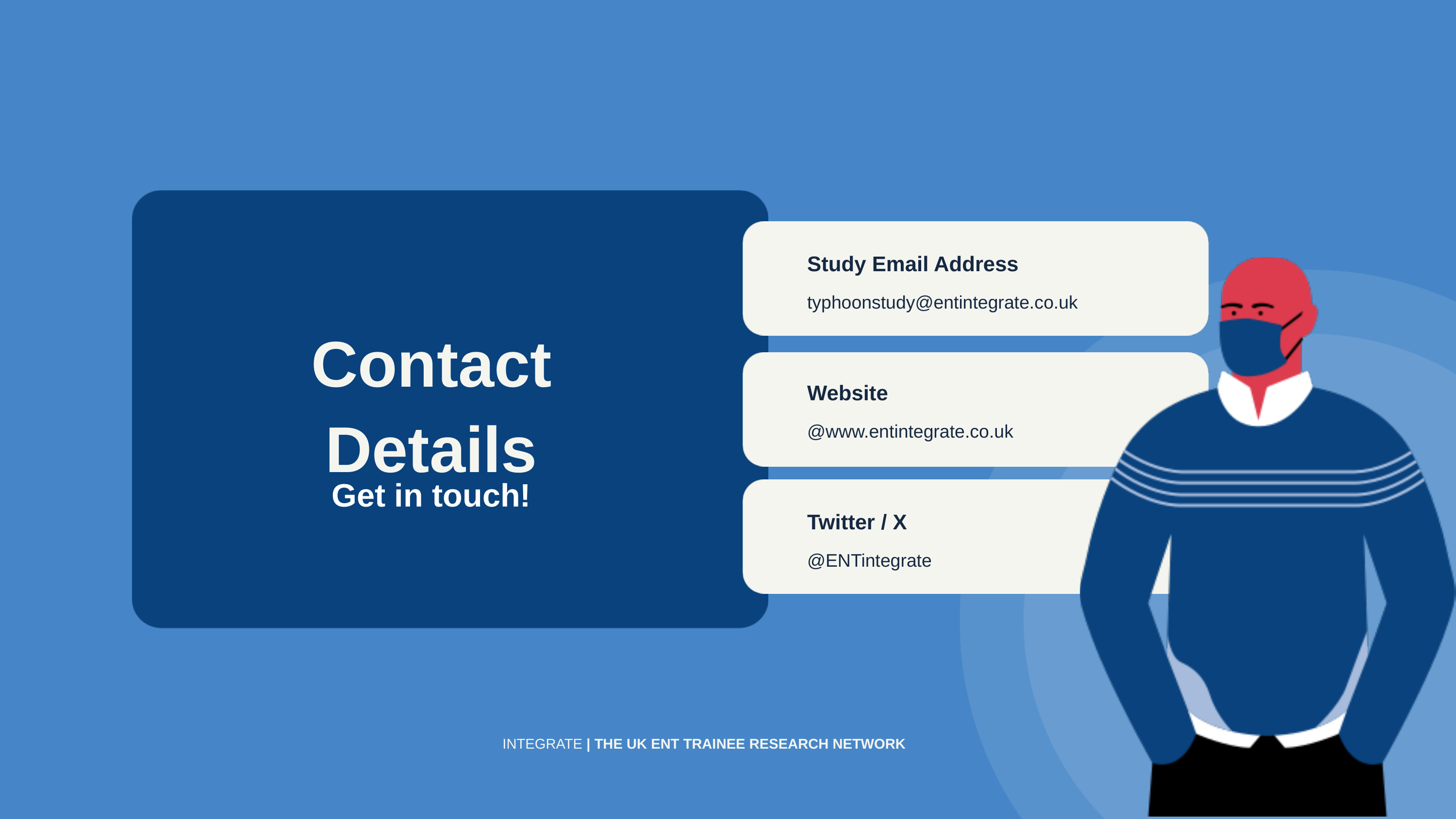

Study Email Address

typhoonstudy@entintegrate.co.uk
Contact Details

Website
@www.entintegrate.co.uk
Get in touch!

Twitter / X
@ENTintegrate
INTEGRATE | THE UK ENT TRAINEE RESEARCH NETWORK